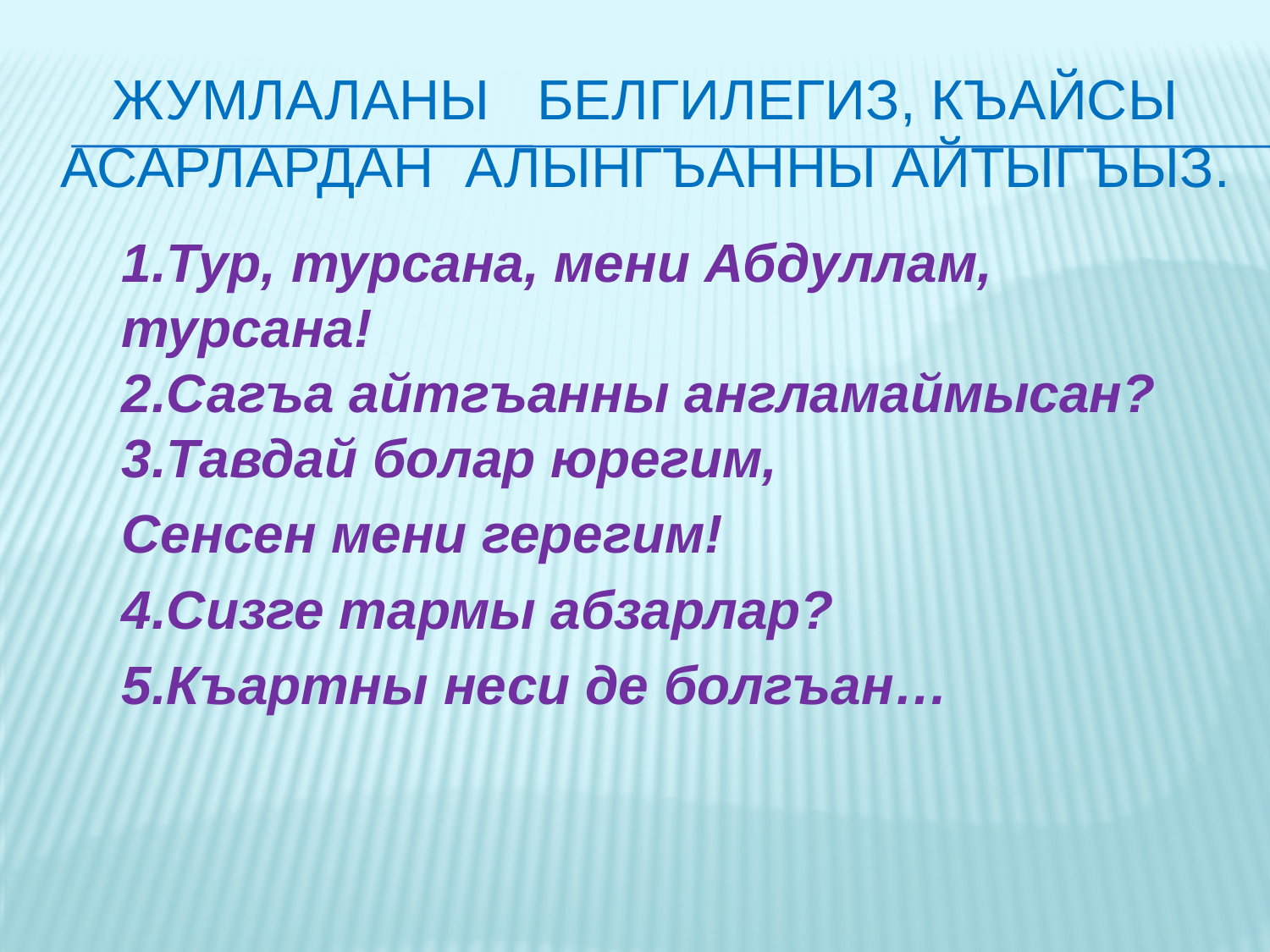

# Жумлаланы   белгилегиз, къайсы асарлардан  алынгъанны айтыгъыз.
1.Тур, турсана, мени Абдуллам, турсана!
2.Сагъа айтгъанны англамаймысан?
3.Тавдай болар юрегим,
Сенсен мени герегим!
4.Сизге тармы абзарлар?
5.Къартны неси де болгъан…